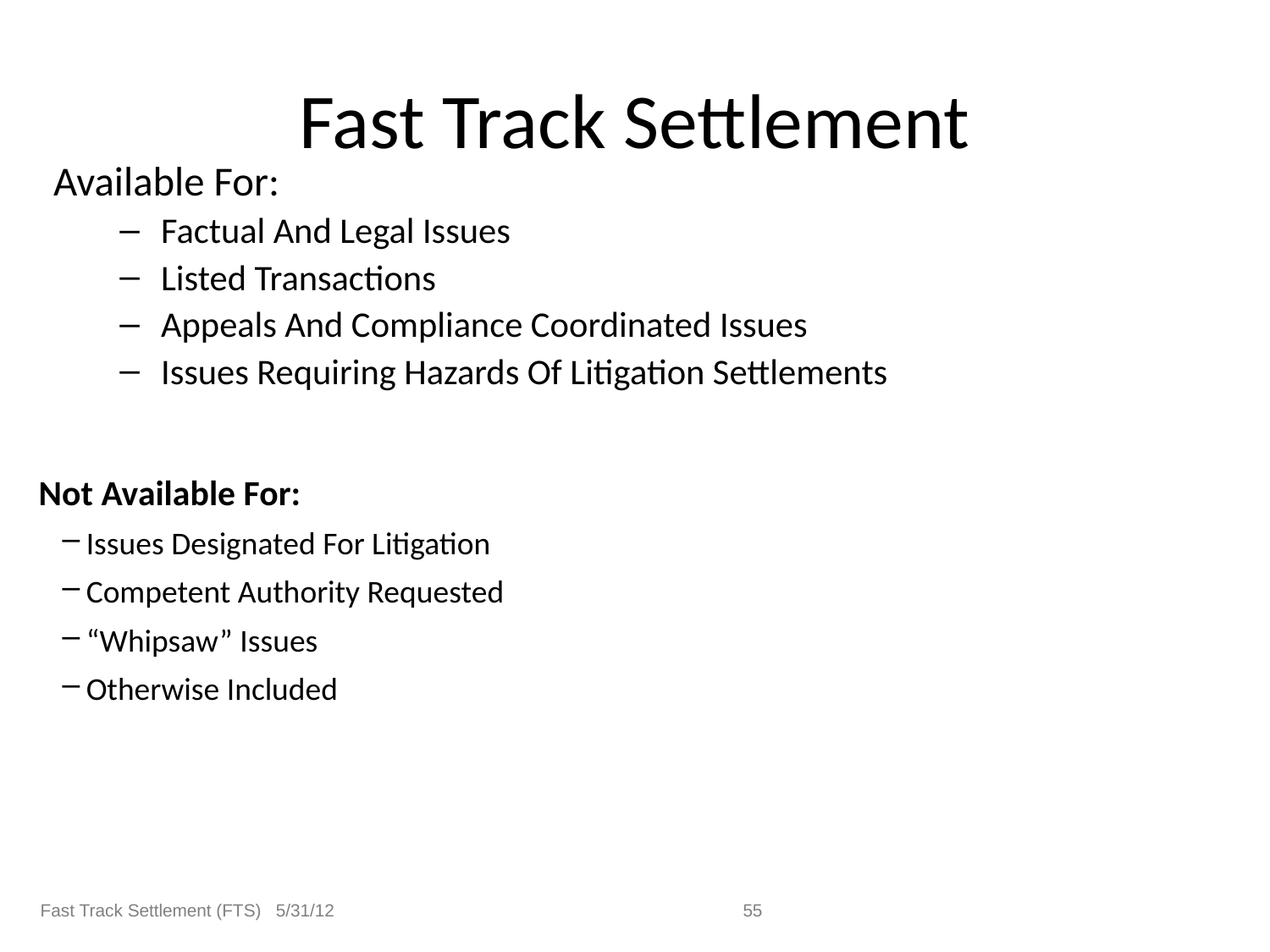

# Fast Track Settlement
Available For:
Factual And Legal Issues
Listed Transactions
Appeals And Compliance Coordinated Issues
Issues Requiring Hazards Of Litigation Settlements
Not Available For:
Issues Designated For Litigation
Competent Authority Requested
“Whipsaw” Issues
Otherwise Included

Fast Track Settlement (FTS)   5/31/12
55